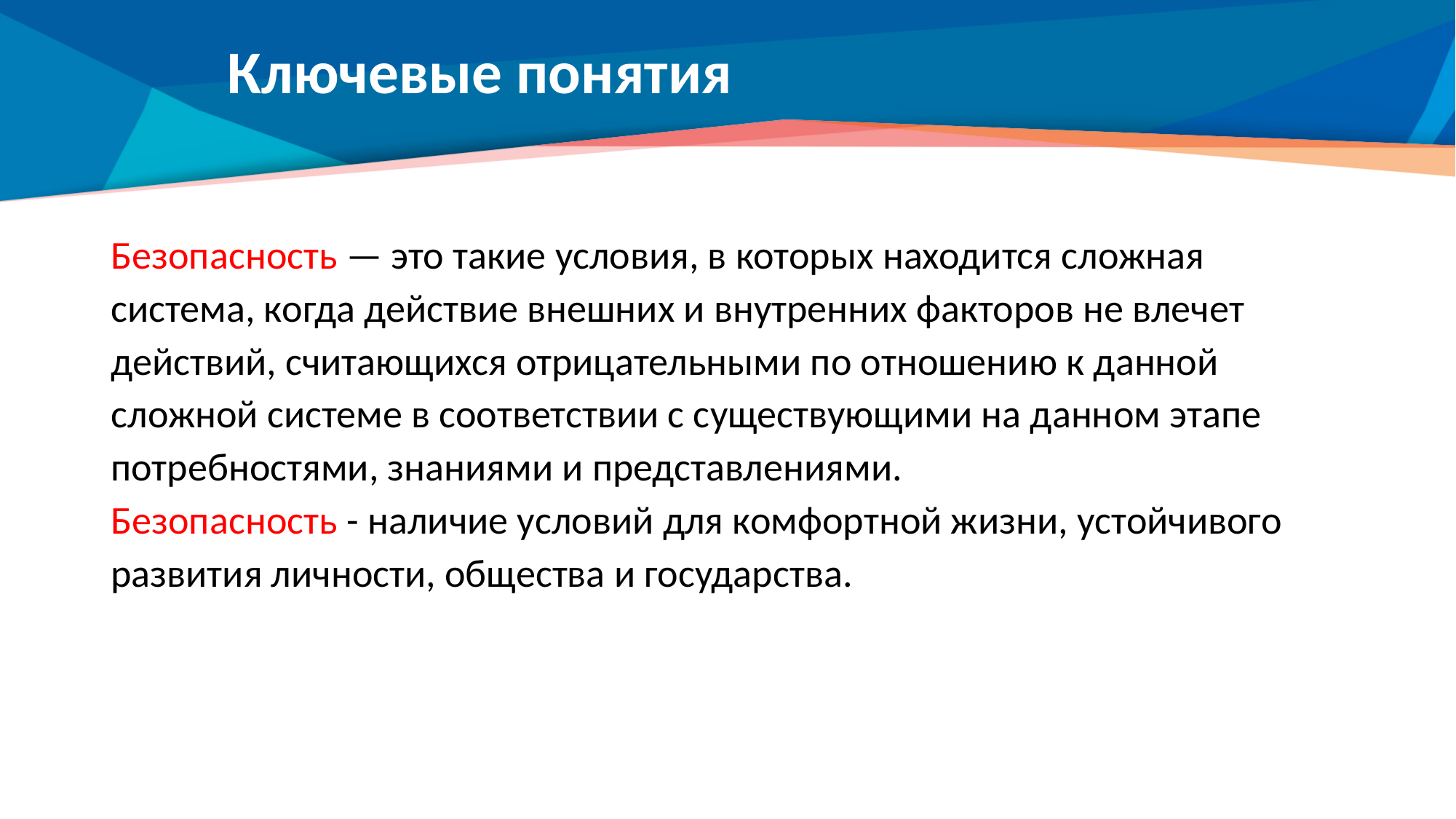

# Ключевые понятия
Безопасность — это такие условия, в которых находится сложная система, когда действие внешних и внутренних факторов не влечет действий, считающихся отрицательными по отношению к данной сложной системе в соответствии с существующими на данном этапе потребностями, знаниями и представлениями.
Безопасность - наличие условий для комфортной жизни, устойчивого развития личности, общества и государства.